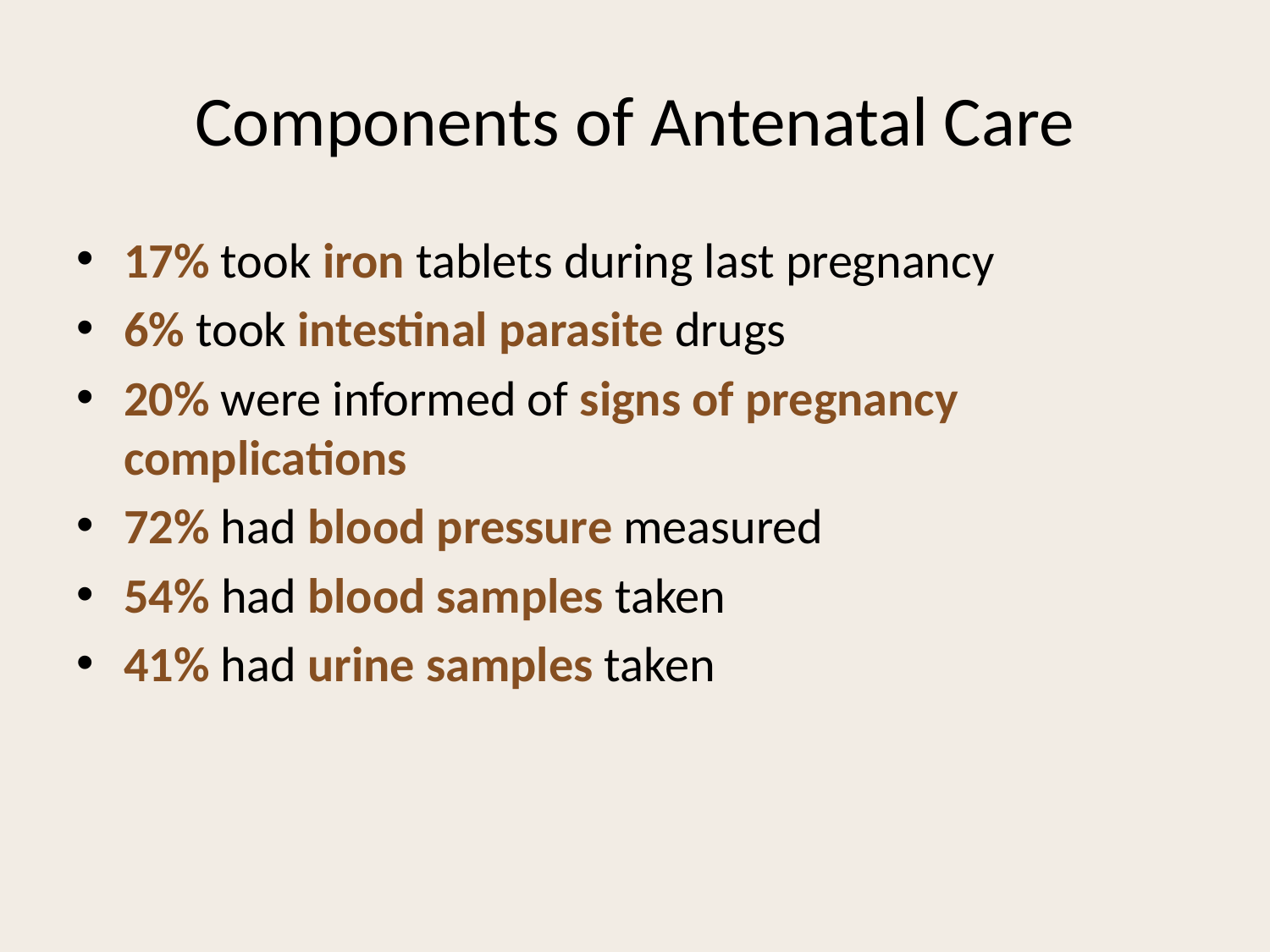

# Components of Antenatal Care
17% took iron tablets during last pregnancy
6% took intestinal parasite drugs
20% were informed of signs of pregnancy complications
72% had blood pressure measured
54% had blood samples taken
41% had urine samples taken